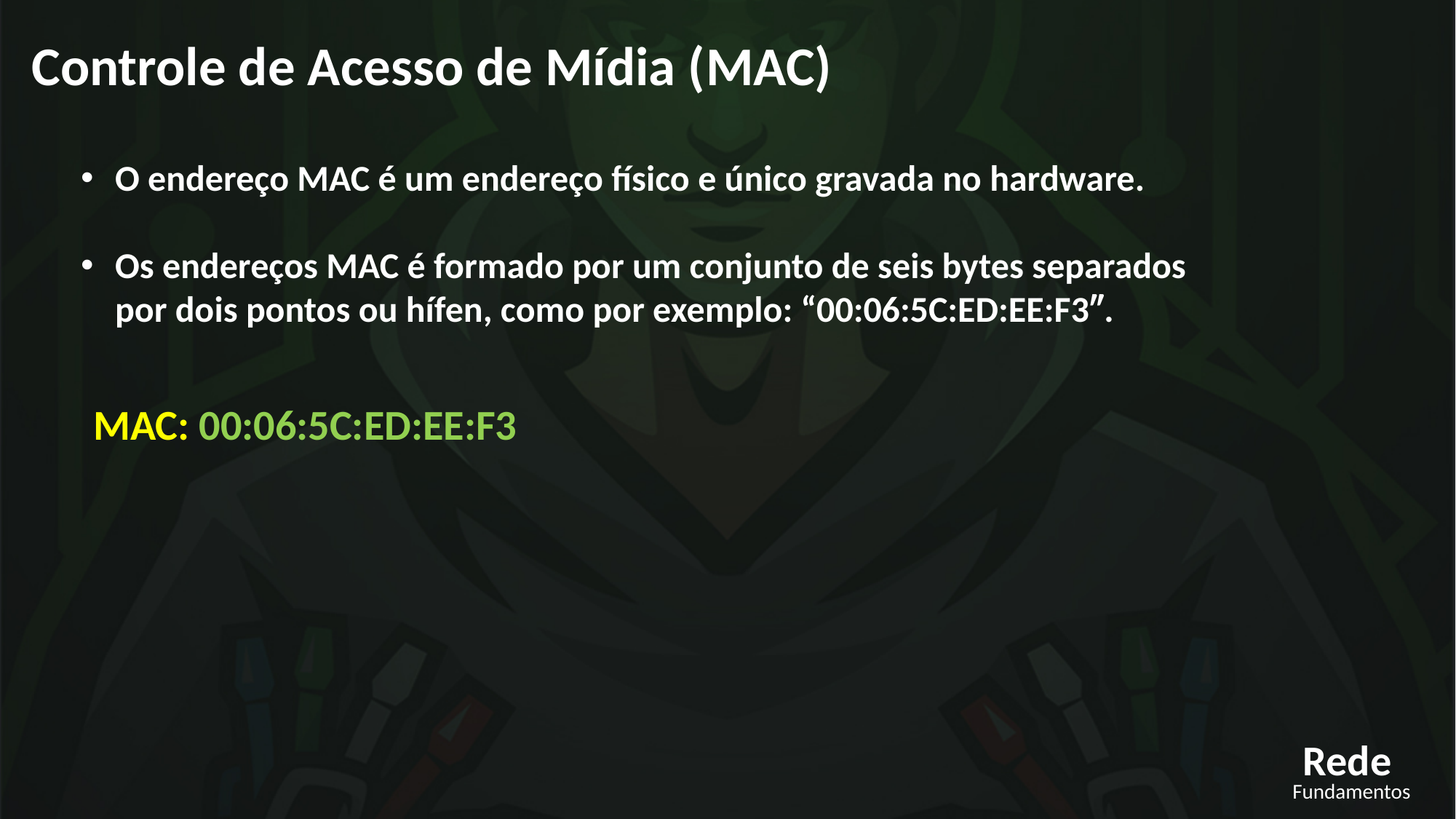

Controle de Acesso de Mídia (MAC)
O endereço MAC é um endereço físico e único gravada no hardware.

Os endereços MAC é formado por um conjunto de seis bytes separados por dois pontos ou hífen, como por exemplo: “00:06:5C:ED:EE:F3″.
MAC: 00:06:5C:ED:EE:F3
Rede
Fundamentos